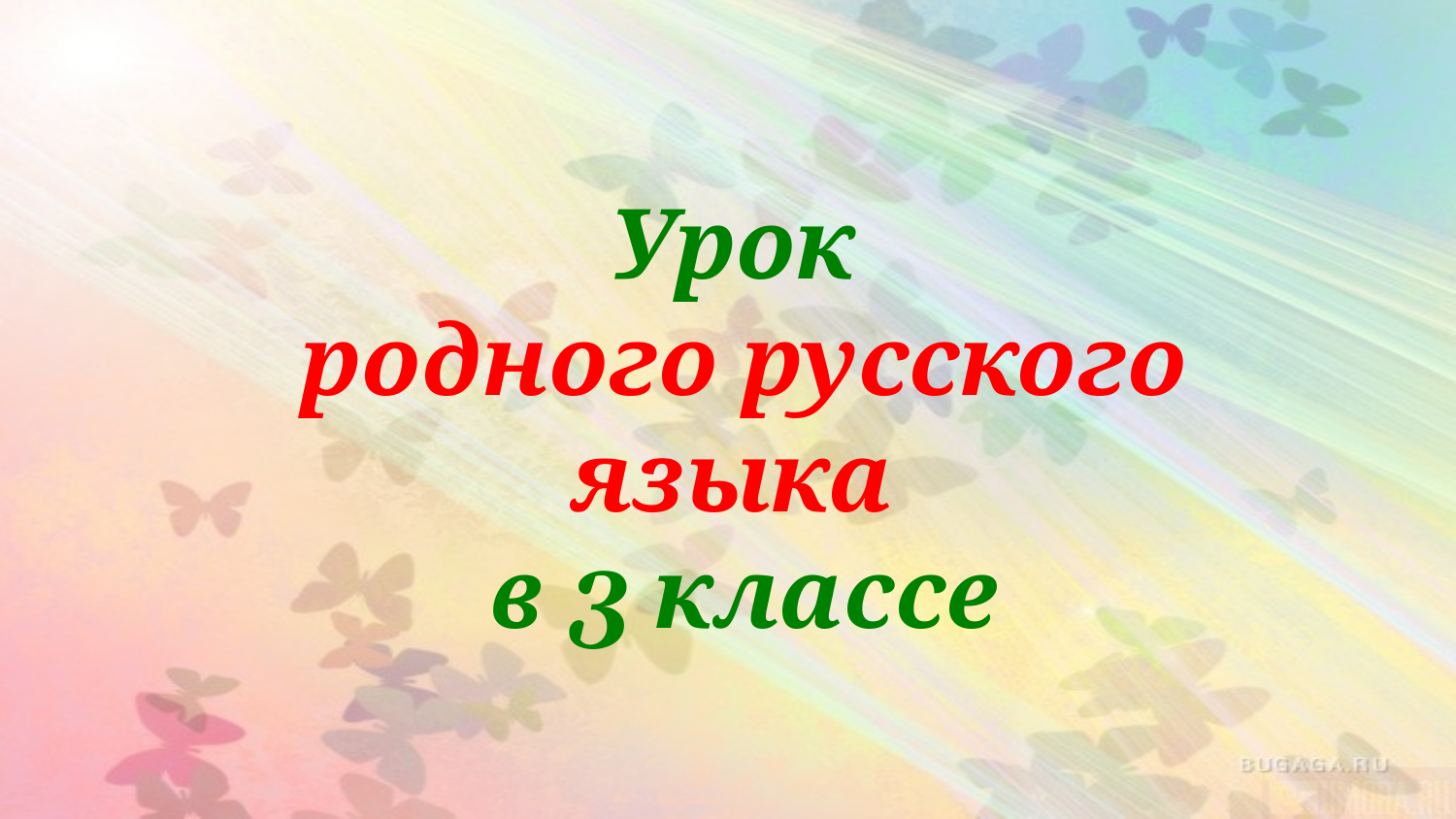

# Урок родного русского языка в 3 классе